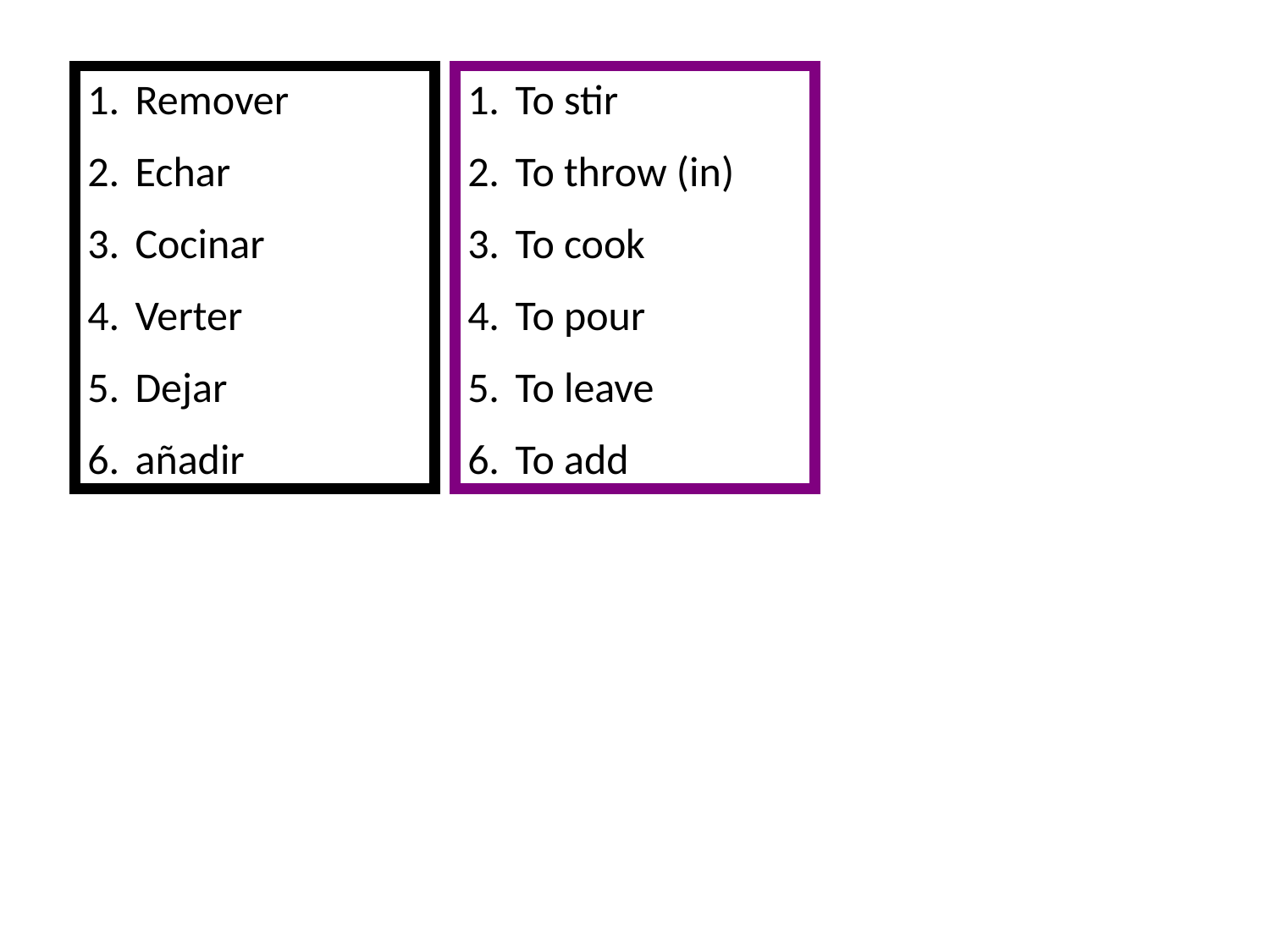

Remover
Echar
Cocinar
Verter
Dejar
añadir
To stir
To throw (in)
To cook
To pour
To leave
To add